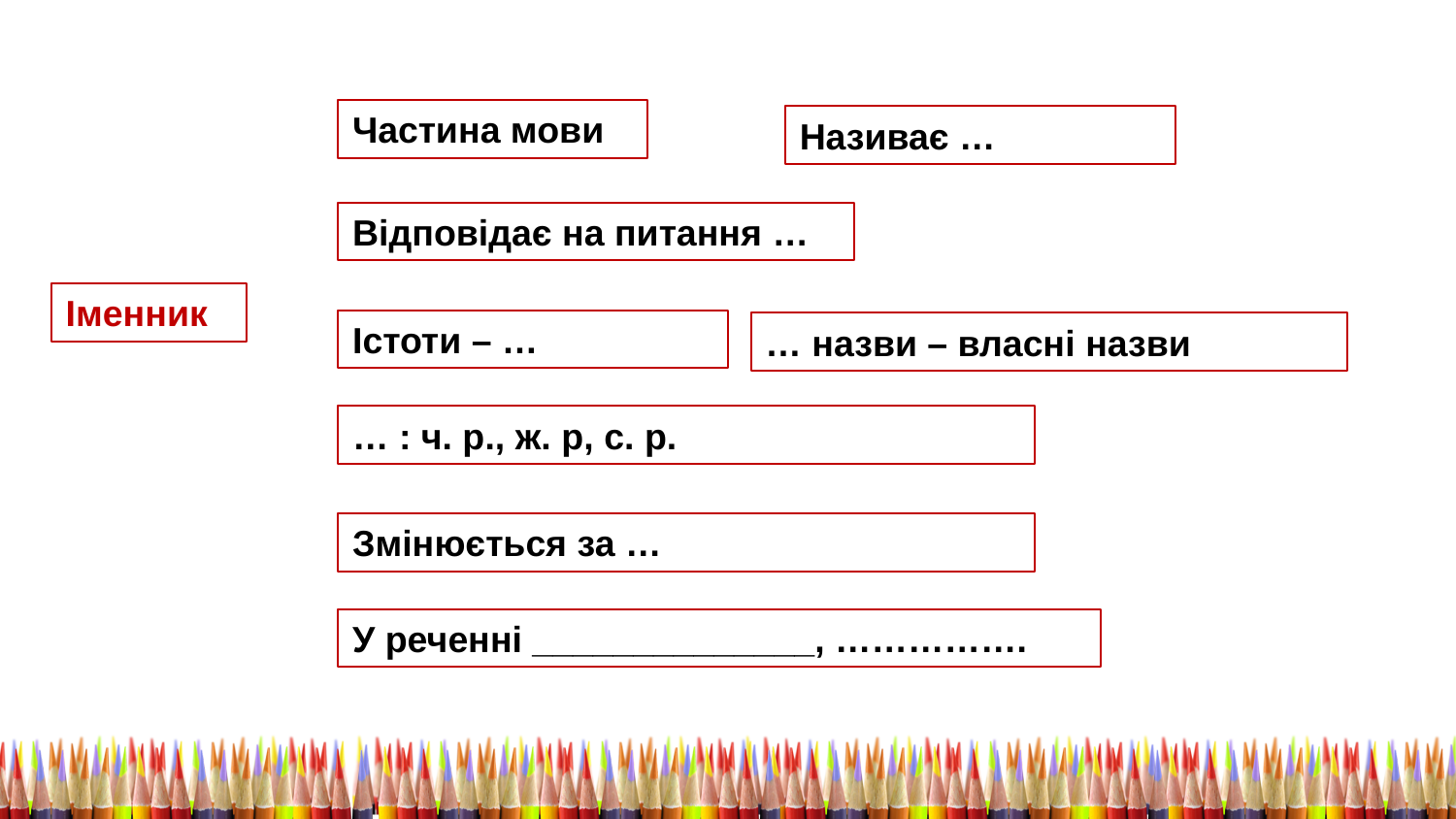

Частина мови
Називає …
Відповідає на питання …
Іменник
Істоти – …
… назви – власні назви
… : ч. р., ж. р, с. р.
Змінюється за …
У реченні ______________, …………….